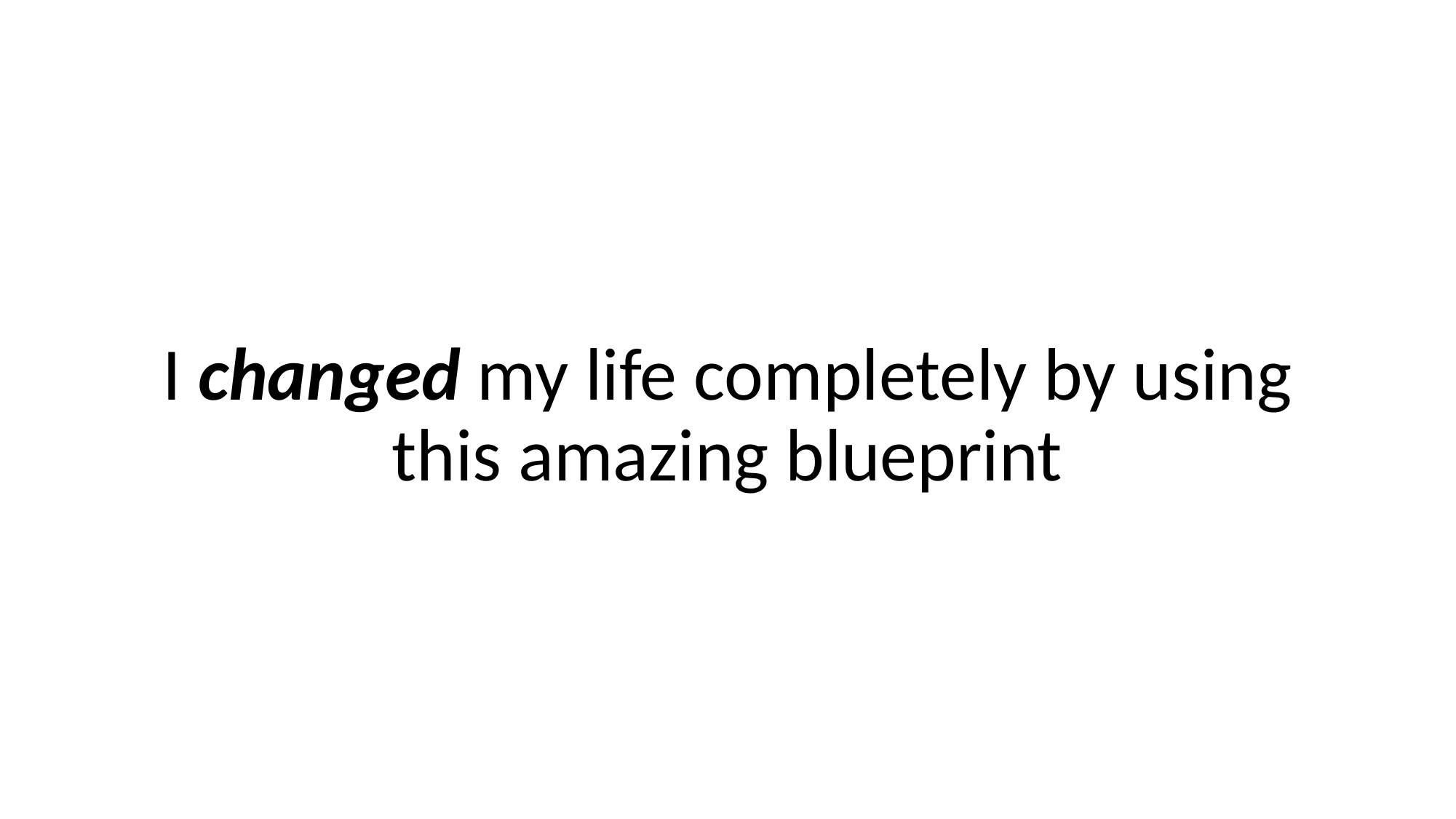

I changed my life completely by using this amazing blueprint